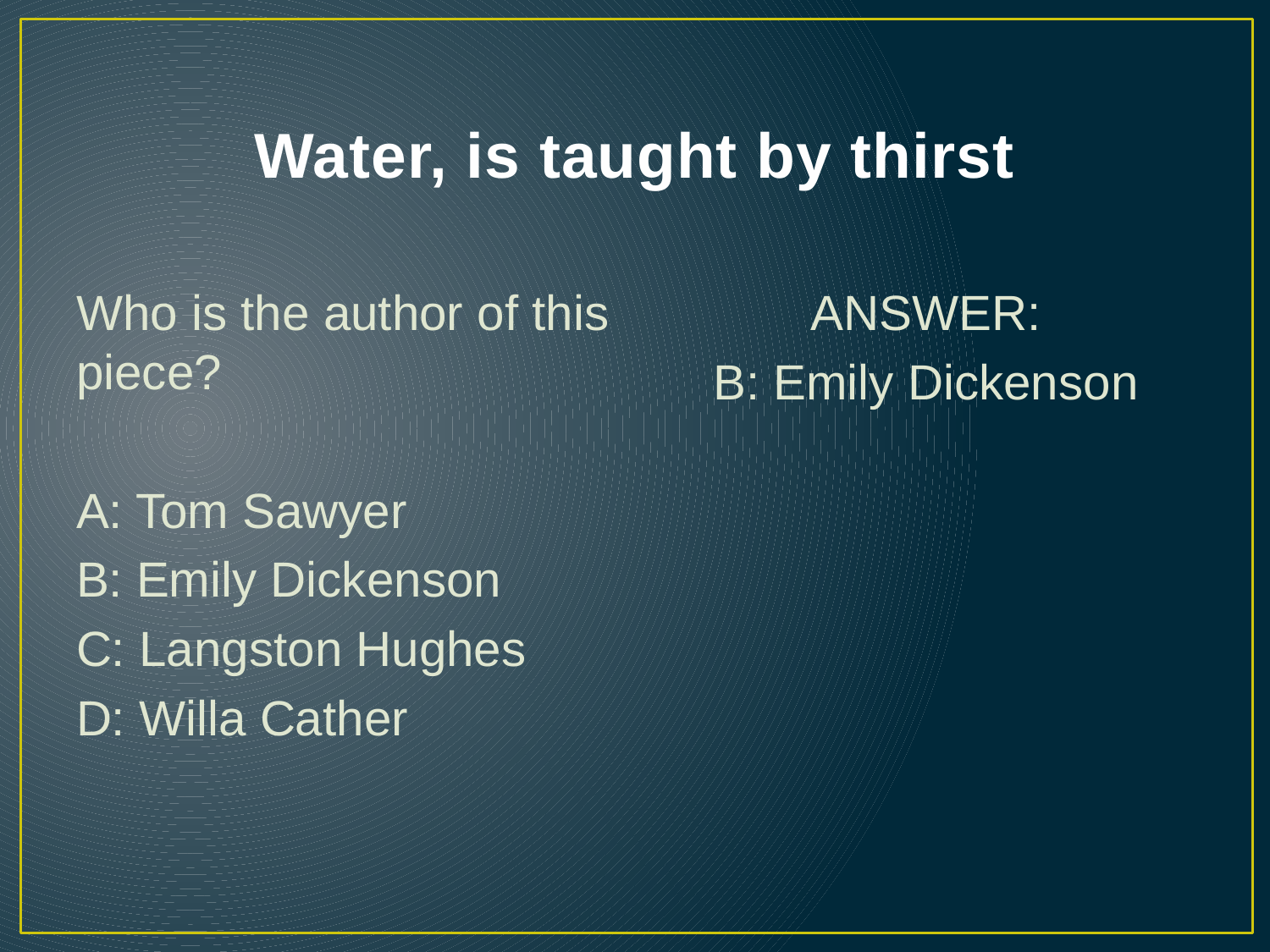

# Water, is taught by thirst
Who is the author of this piece?

A: Tom Sawyer
B: Emily Dickenson
C: Langston Hughes
D: Willa Cather
ANSWER:
B: Emily Dickenson